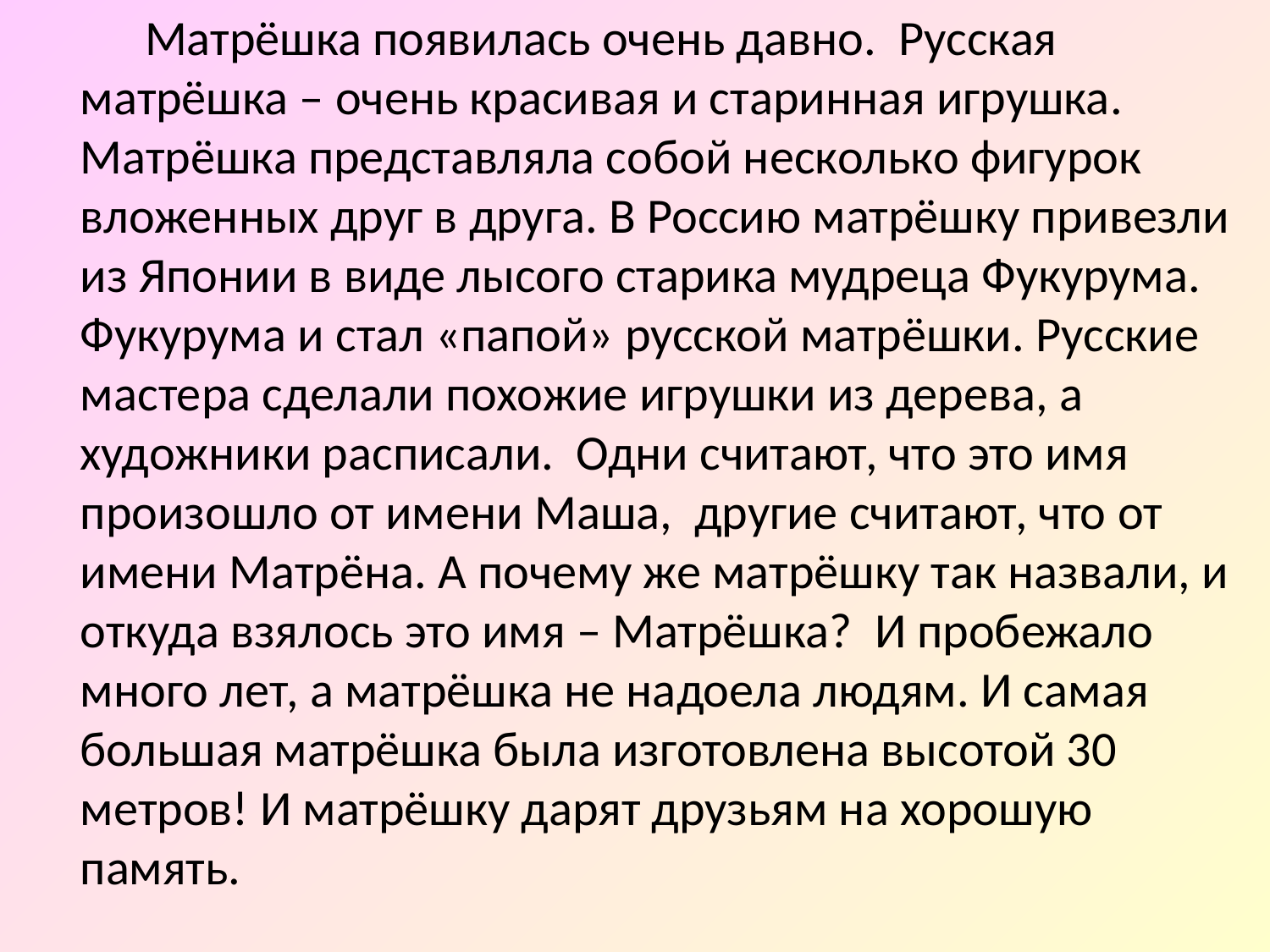

Матрёшка появилась очень давно.  Русская матрёшка – очень красивая и старинная игрушка. Матрёшка представляла собой несколько фигурок вложенных друг в друга. В Россию матрёшку привезли из Японии в виде лысого старика мудреца Фукурума.  Фукурума и стал «папой» русской матрёшки. Русские мастера сделали похожие игрушки из дерева, а художники расписали.  Одни считают, что это имя произошло от имени Маша,  другие считают, что от имени Матрёна. А почему же матрёшку так назвали, и откуда взялось это имя – Матрёшка?  И пробежало много лет, а матрёшка не надоела людям. И самая большая матрёшка была изготовлена высотой 30 метров! И матрёшку дарят друзьям на хорошую память.